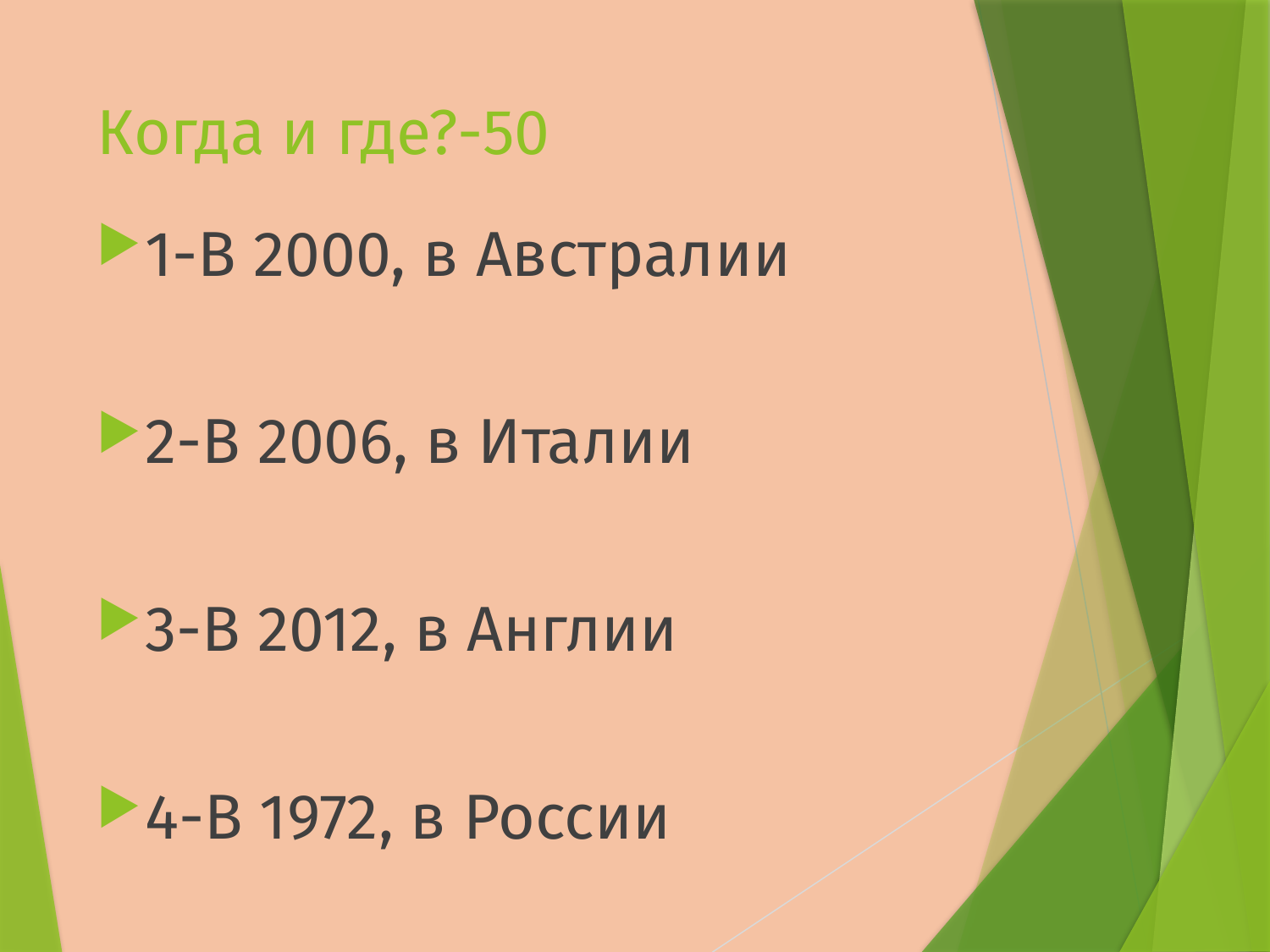

# Когда и где?-50
1-В 2000, в Австралии

2-В 2006, в Италии

3-В 2012, в Англии

4-В 1972, в России